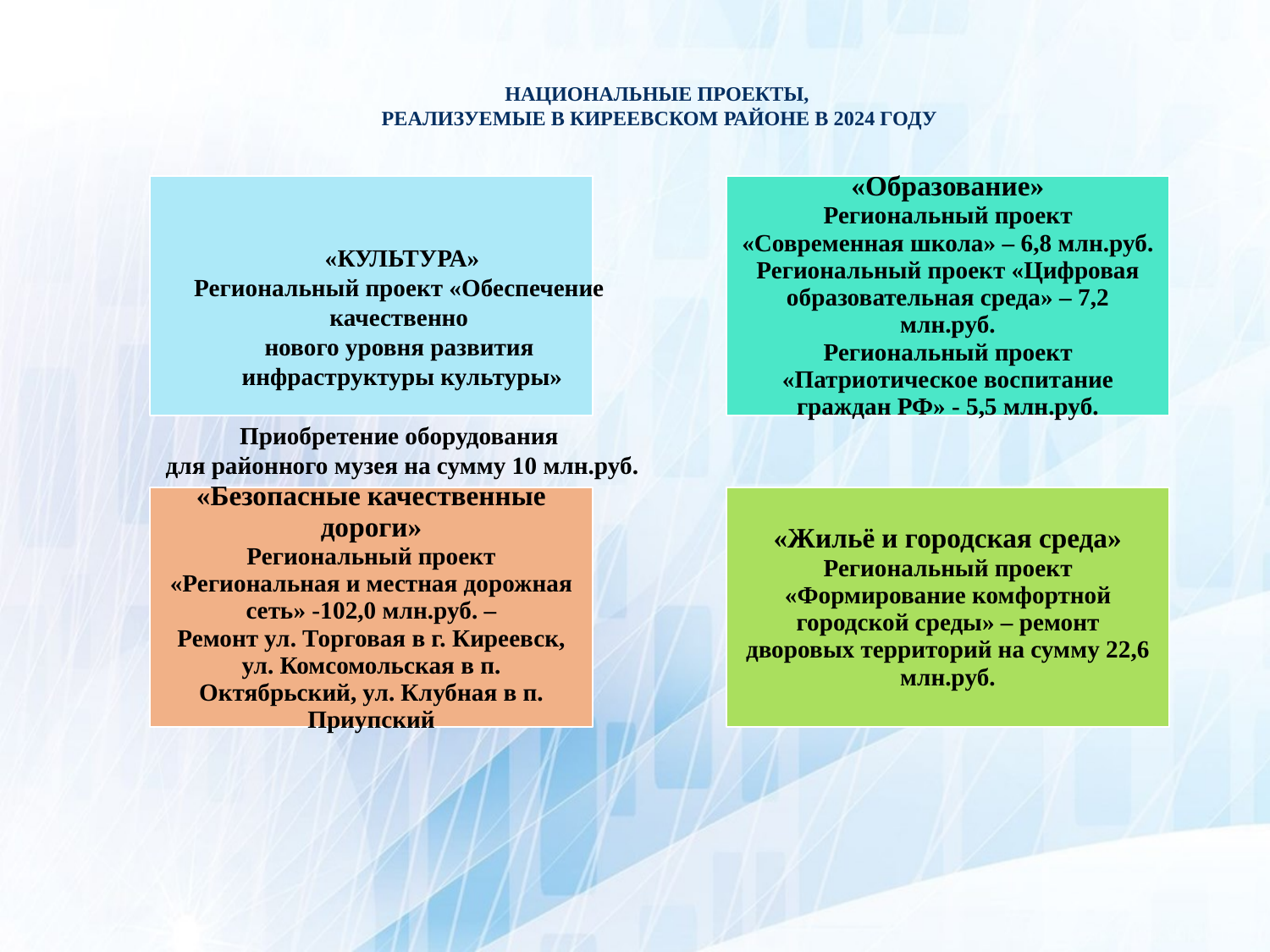

# Национальные проекты, реализуемые в Киреевском районе в 2024 году
«Образование»
Региональный проект «Современная школа» – 6,8 млн.руб.
Региональный проект «Цифровая образовательная среда» – 7,2 млн.руб.
Региональный проект «Патриотическое воспитание граждан РФ» - 5,5 млн.руб.
«Безопасные качественные дороги»
Региональный проект «Региональная и местная дорожная сеть» -102,0 млн.руб. –
Ремонт ул. Торговая в г. Киреевск, ул. Комсомольская в п. Октябрьский, ул. Клубная в п. Приупский
«Жильё и городская среда»
Региональный проект «Формирование комфортной городской среды» – ремонт дворовых территорий на сумму 22,6 млн.руб.
«КУЛЬТУРА»
Региональный проект «Обеспечение
качественно
нового уровня развития
инфраструктуры культуры»

Приобретение оборудования
для районного музея на сумму 10 млн.руб.